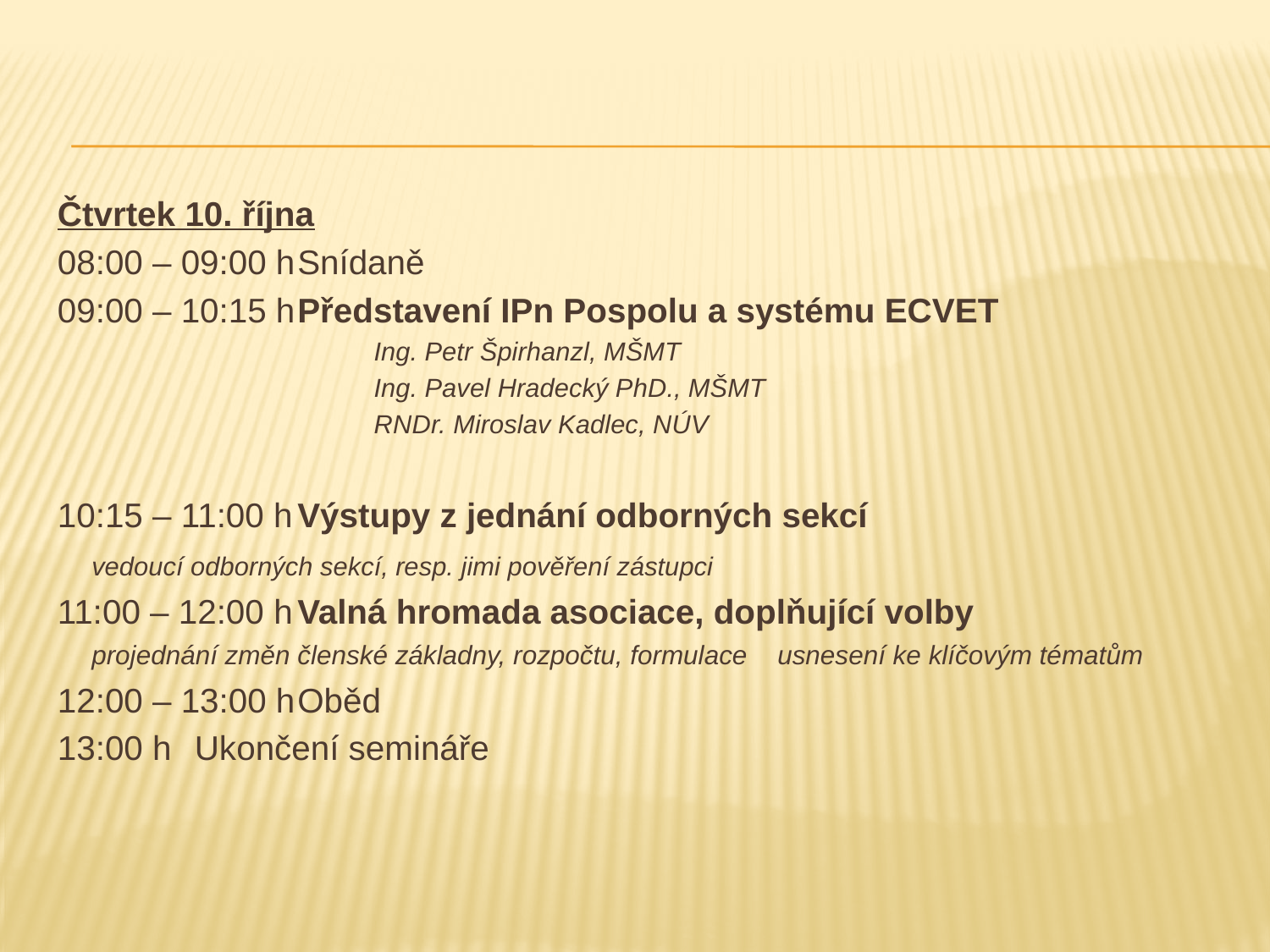

Čtvrtek 10. října
08:00 – 09:00 h	Snídaně
09:00 – 10:15 h	Představení IPn Pospolu a systému ECVET
Ing. Petr Špirhanzl, MŠMT
Ing. Pavel Hradecký PhD., MŠMT
RNDr. Miroslav Kadlec, NÚV

10:15 – 11:00 h	Výstupy z jednání odborných sekcí
			vedoucí odborných sekcí, resp. jimi pověření zástupci
11:00 – 12:00 h	Valná hromada asociace, doplňující volby
			projednání změn členské základny, rozpočtu, formulace 				usnesení ke klíčovým tématům
12:00 – 13:00 h	Oběd
13:00 h		Ukončení semináře